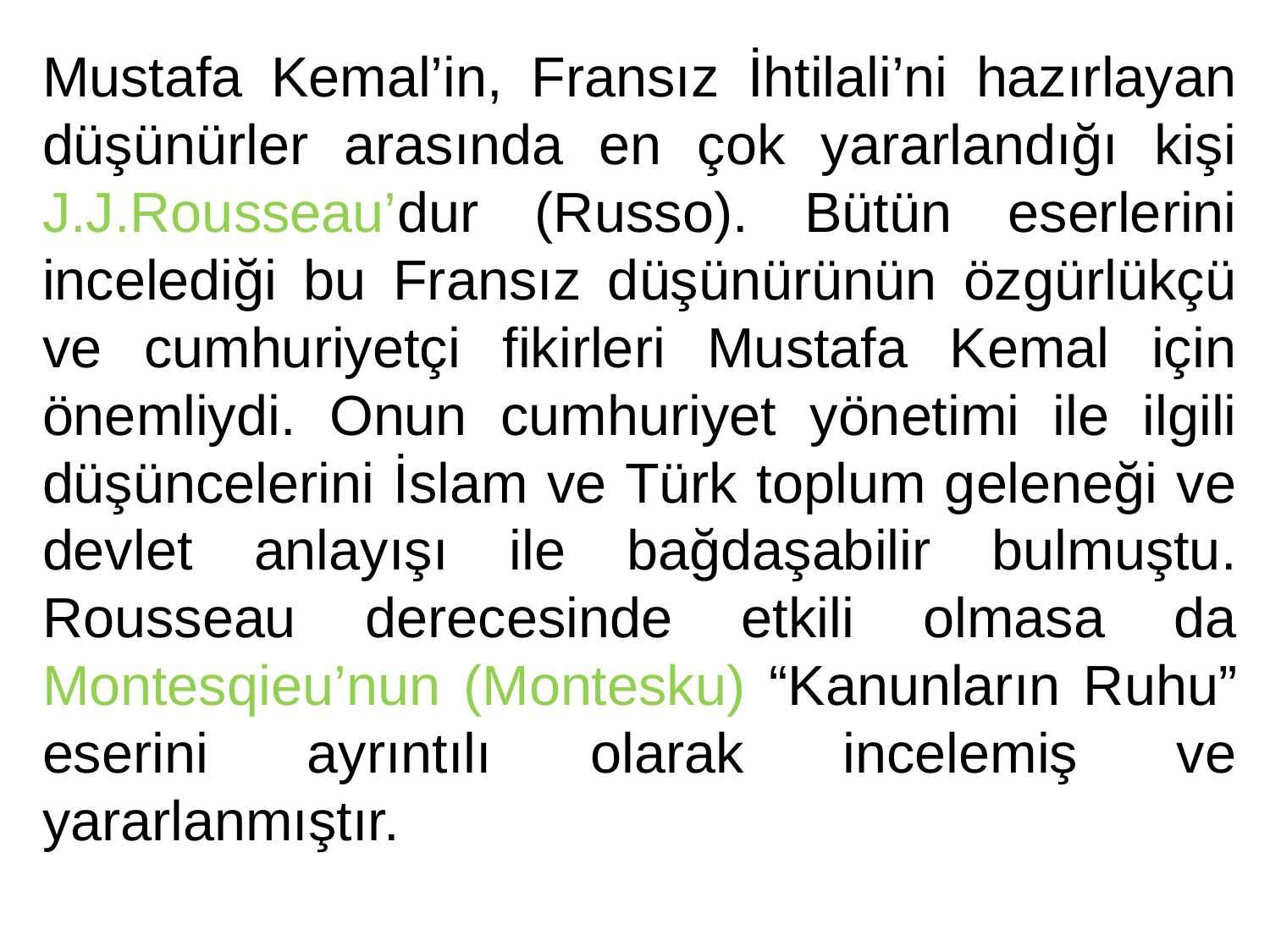

Mustafa Kemal’in, Fransız İhtilali’ni hazırlayan düşünürler arasında en çok yararlandığı kişi J.J.Rousseau’dur (Russo). Bütün eserlerini incelediği bu Fransız düşünürünün özgürlükçü ve cumhuriyetçi fikirleri Mustafa Kemal için önemliydi. Onun cumhuriyet yönetimi ile ilgili düşüncelerini İslam ve Türk toplum geleneği ve devlet anlayışı ile bağdaşabilir bulmuştu. Rousseau derecesinde etkili olmasa da Montesqieu’nun (Montesku) “Kanunların Ruhu” eserini ayrıntılı olarak incelemiş ve yararlanmıştır.